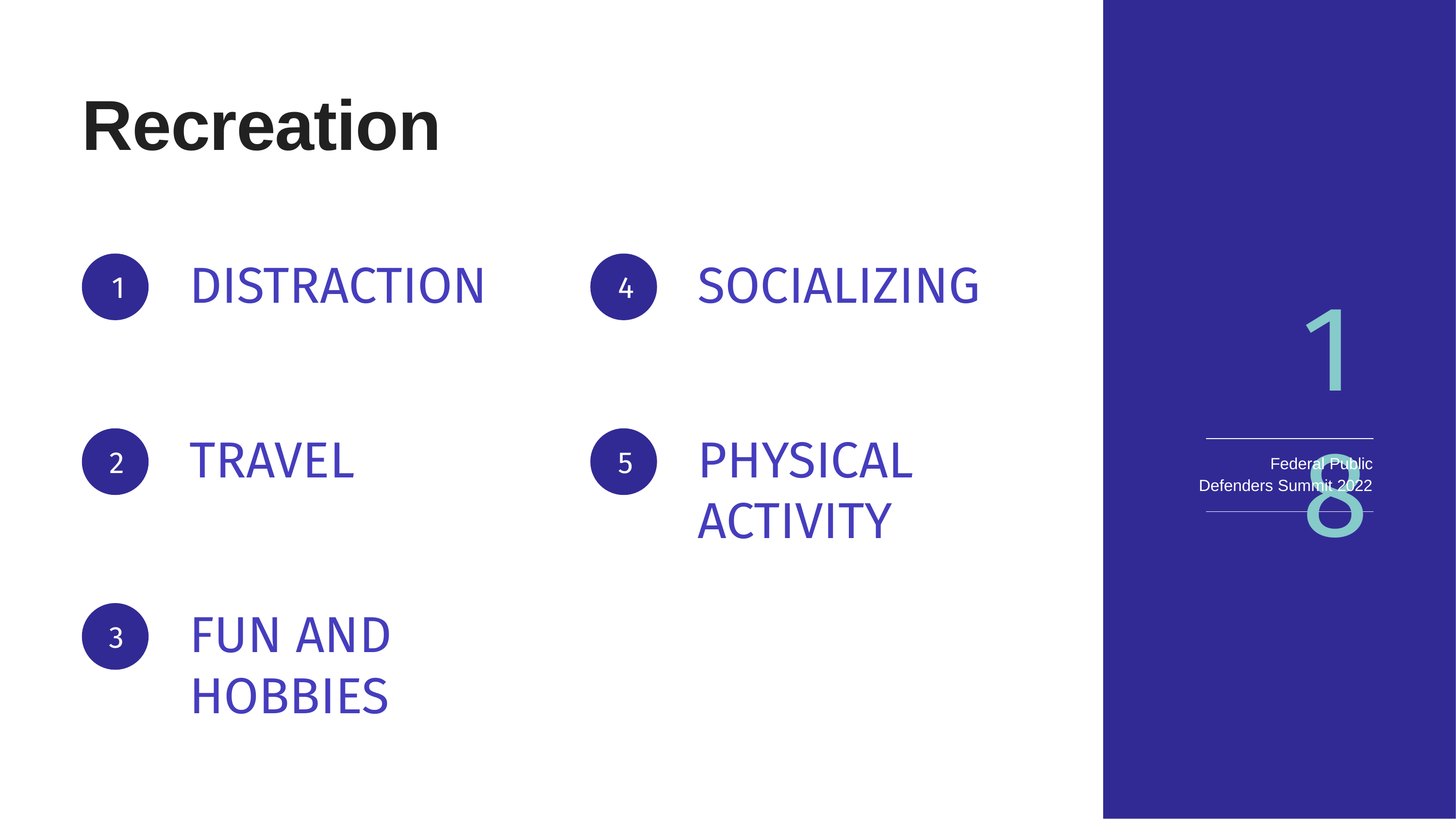

# Recreation
DISTRACTION
SOCIALIZING

1
4
18
TRAVEL
PHYSICAL ACTIVITY

2
5
Federal Public Defenders Summit 2022
FUN AND HOBBIES

3